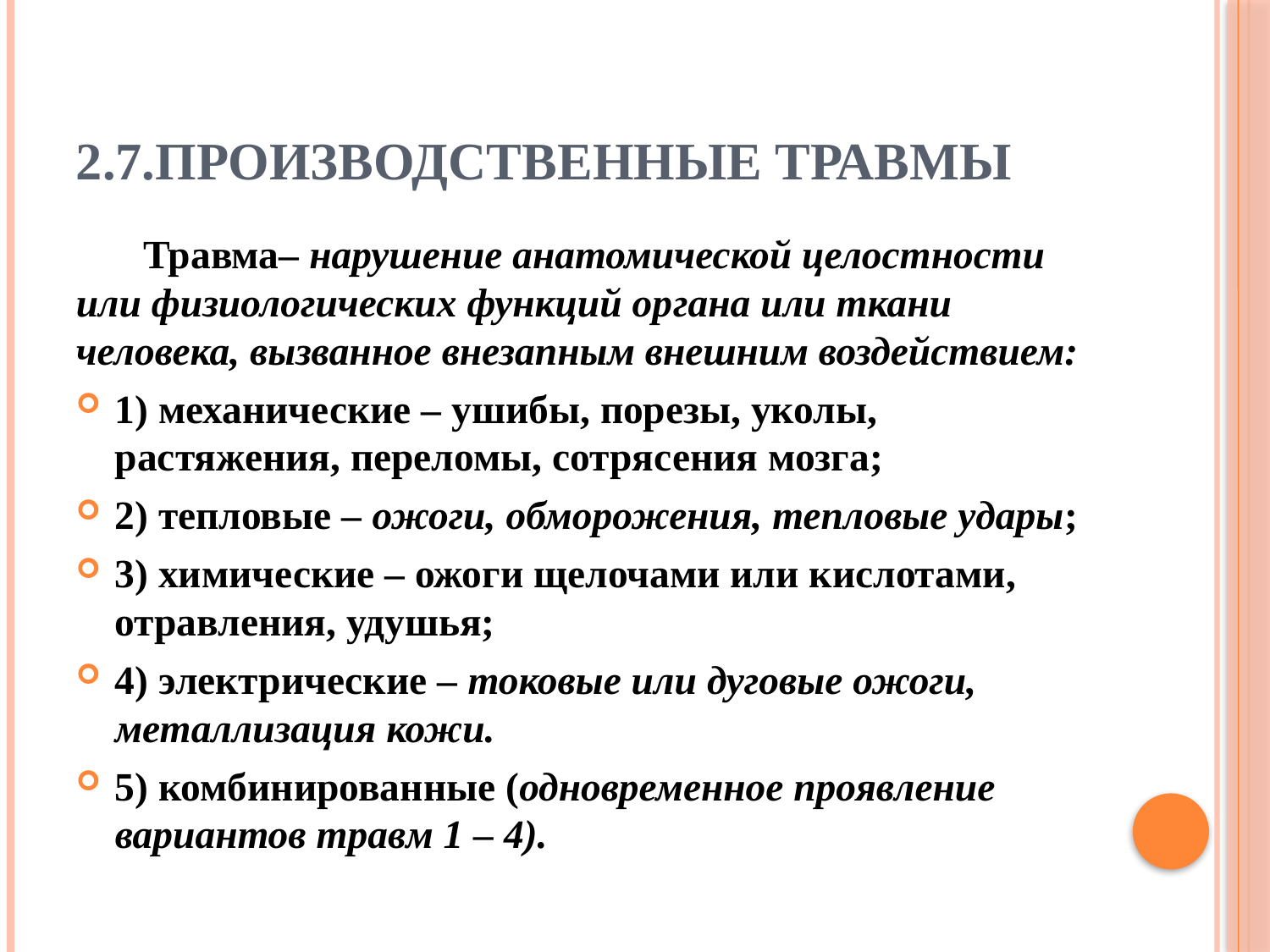

# 2.7.Производственные травмы
      Травма– нарушение анатомической целостности или физиологических функций ор­гана или ткани человека, вызванное внезапным внешним воздействием:
1) механические – ушибы, порезы, уколы, растяжения, переломы, сотрясения мозга;
2) тепловые – ожоги, обморожения, тепловые удары;
3) химические – ожоги щелочами или кислотами, отравления, удушья;
4) электрические – токовые или дуговые ожоги, металлизация кожи.
5) комбинированные (одновременное проявление вариантов травм 1 – 4).